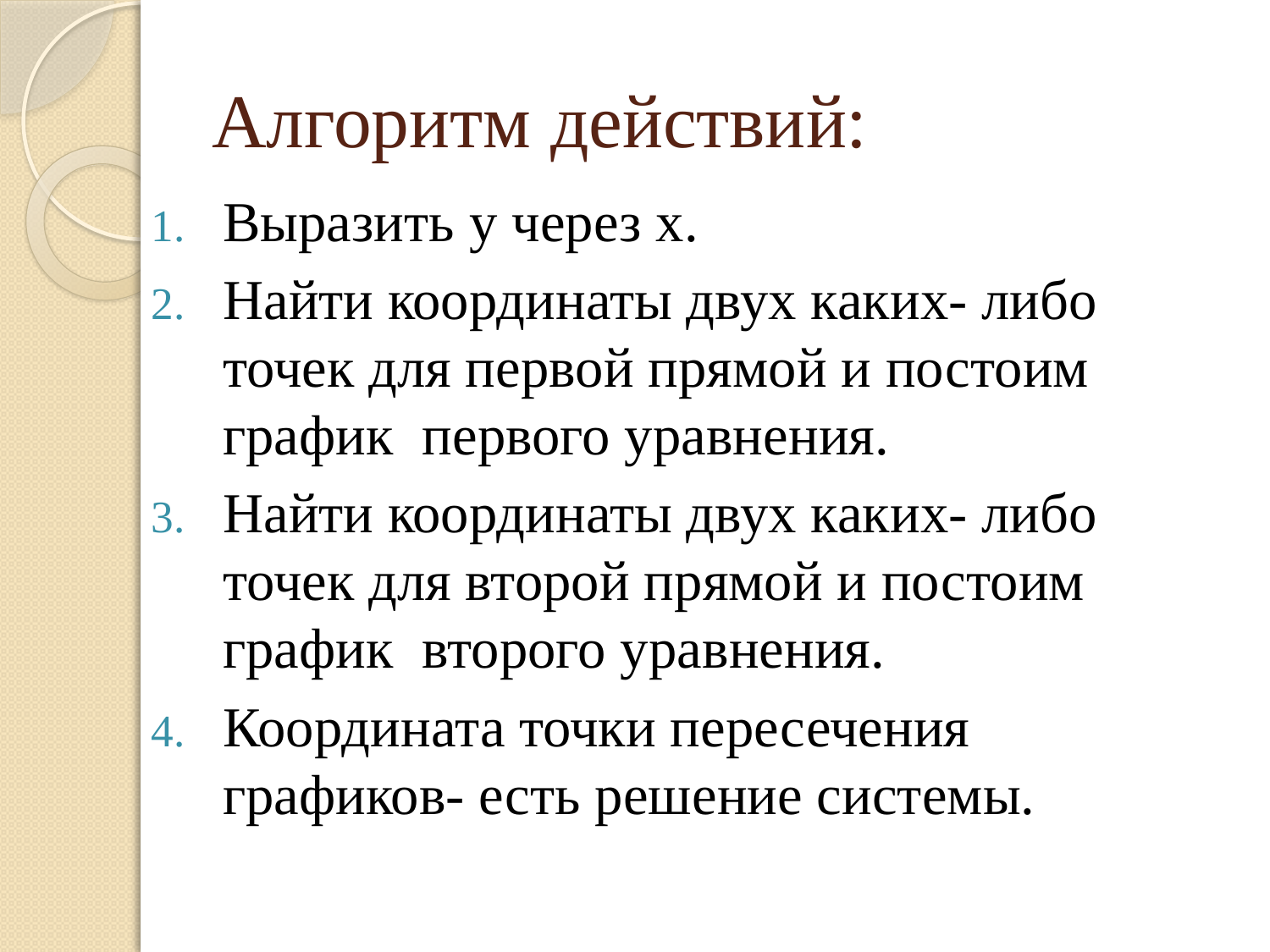

# Алгоритм действий:
Выразить y через x.
Найти координаты двух каких- либо точек для первой прямой и постоим график  первого уравнения.
Найти координаты двух каких- либо точек для второй прямой и постоим график  второго уравнения.
Координата точки пересечения графиков- есть решение системы.